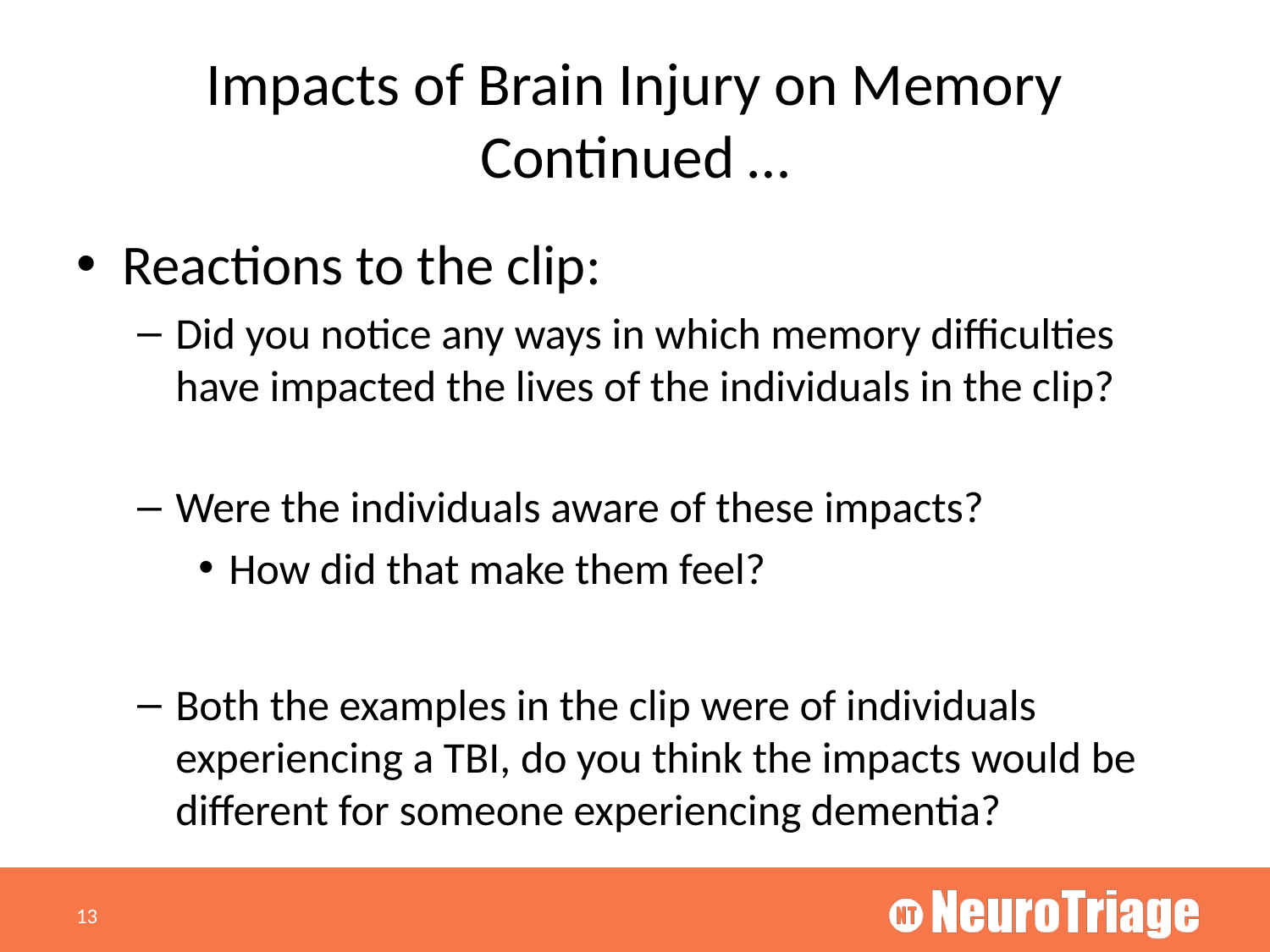

# Impacts of Brain Injury on Memory Continued …
Reactions to the clip:
Did you notice any ways in which memory difficulties have impacted the lives of the individuals in the clip?

Were the individuals aware of these impacts?
How did that make them feel?

Both the examples in the clip were of individuals experiencing a TBI, do you think the impacts would be different for someone experiencing dementia?

13